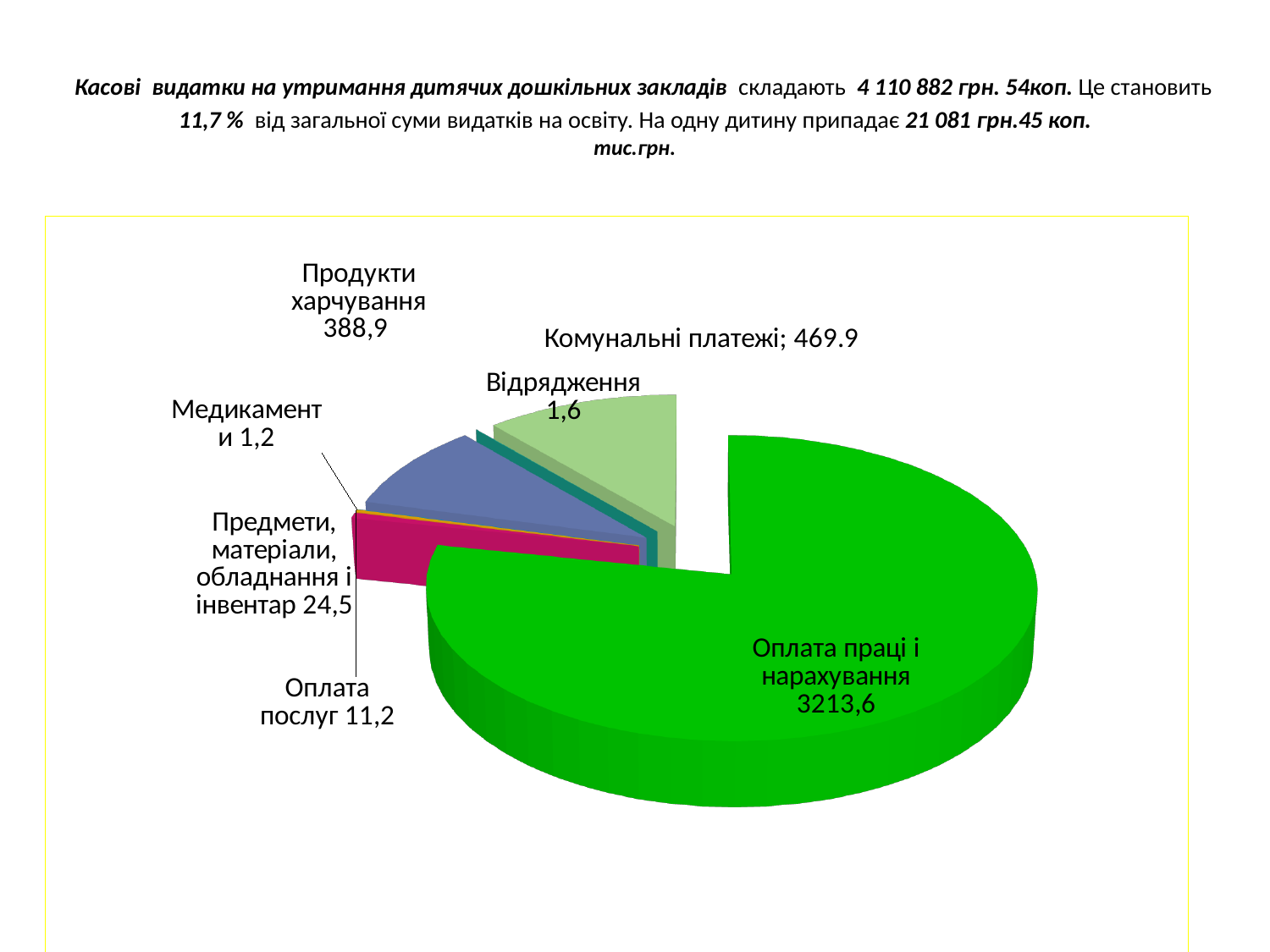

# Касові  видатки на утримання дитячих дошкільних закладів  складають  4 110 882 грн. 54коп. Це становить 11,7 %  від загальної суми видатків на освіту. На одну дитину припадає 21 081 грн.45 коп. тис.грн.

[unsupported chart]